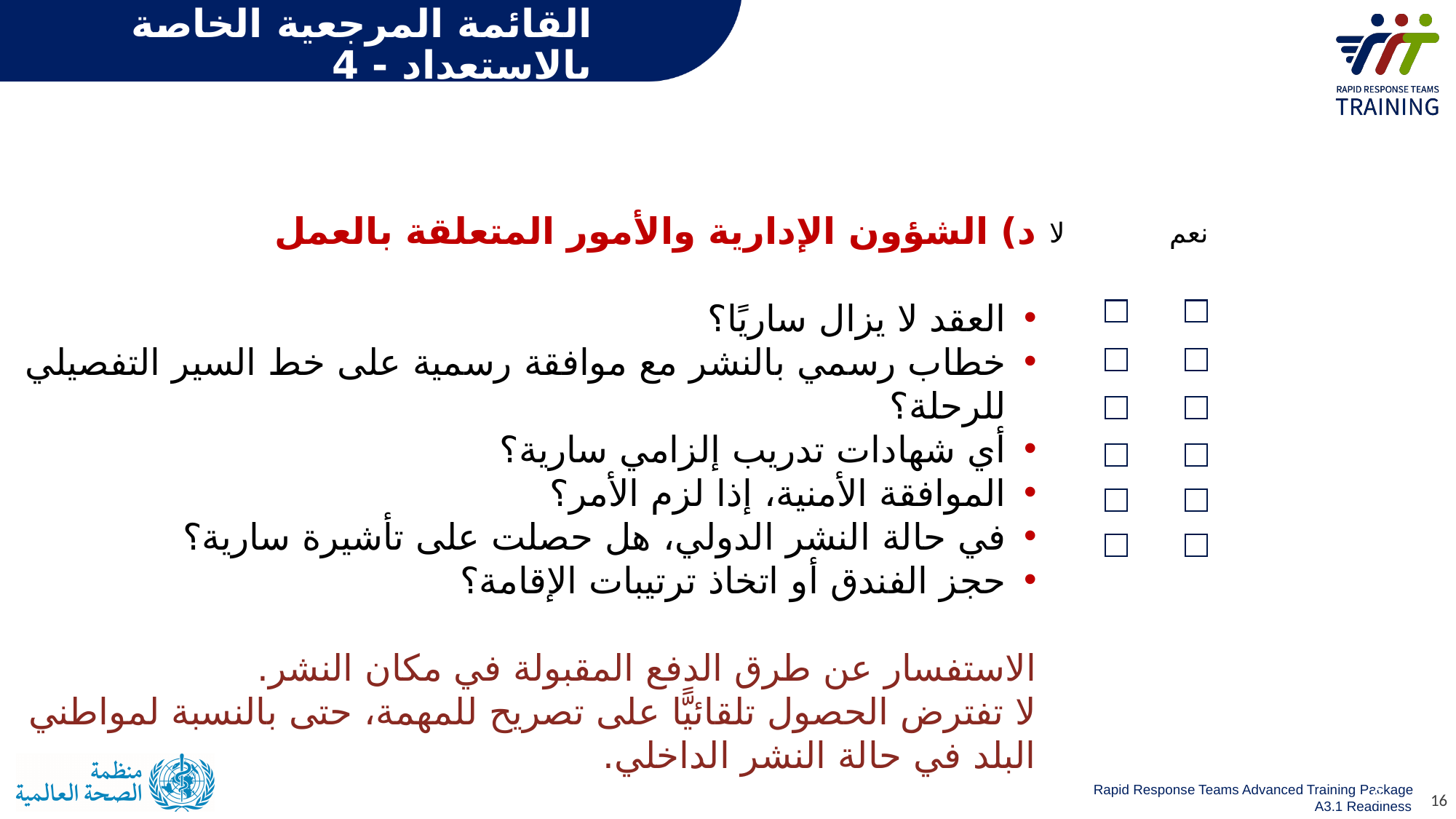

# القائمة المرجعية الخاصة بالاستعداد - 4
د) الشؤون الإدارية والأمور المتعلقة بالعمل

العقد لا يزال ساريًا؟
خطاب رسمي بالنشر مع موافقة رسمية على خط السير التفصيلي للرحلة؟
أي شهادات تدريب إلزامي سارية؟
الموافقة الأمنية، إذا لزم الأمر؟
في حالة النشر الدولي، هل حصلت على تأشيرة سارية؟
حجز الفندق أو اتخاذ ترتيبات الإقامة؟

الاستفسار عن طرق الدفع المقبولة في مكان النشر.
لا تفترض الحصول تلقائيًّا على تصريح للمهمة، حتى بالنسبة لمواطني البلد في حالة النشر الداخلي.
نعم            لا

16